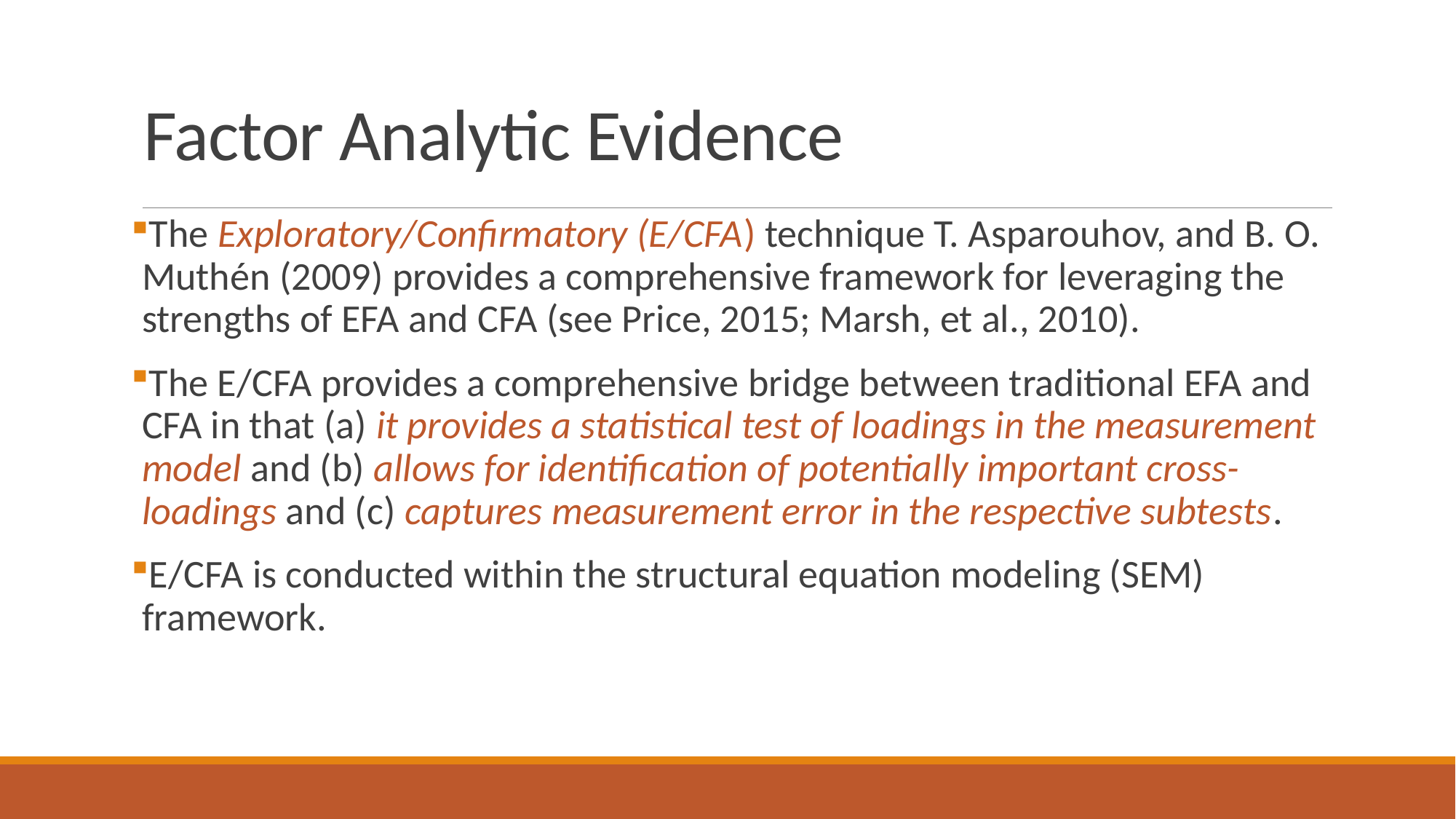

# Factor Analytic Evidence
The Exploratory/Confirmatory (E/CFA) technique T. Asparouhov, and B. O. Muthén (2009) provides a comprehensive framework for leveraging the strengths of EFA and CFA (see Price, 2015; Marsh, et al., 2010).
The E/CFA provides a comprehensive bridge between traditional EFA and CFA in that (a) it provides a statistical test of loadings in the measurement model and (b) allows for identification of potentially important cross-loadings and (c) captures measurement error in the respective subtests.
E/CFA is conducted within the structural equation modeling (SEM) framework.